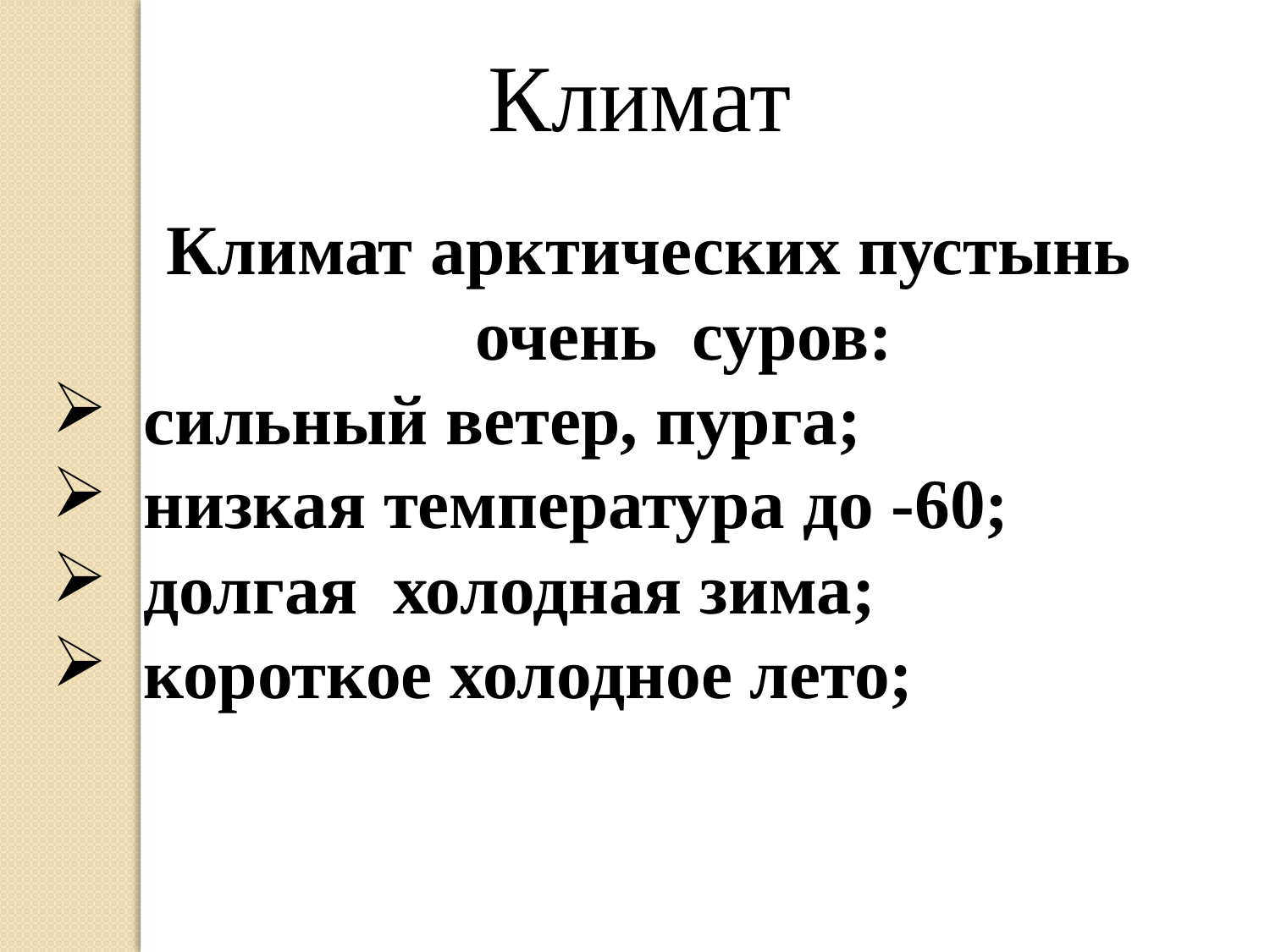

Климат

      Климат арктических пустынь           очень  суров:
  сильный ветер, пурга;
  низкая температура до -60;
  долгая  холодная зима;
  короткое холодное лето;